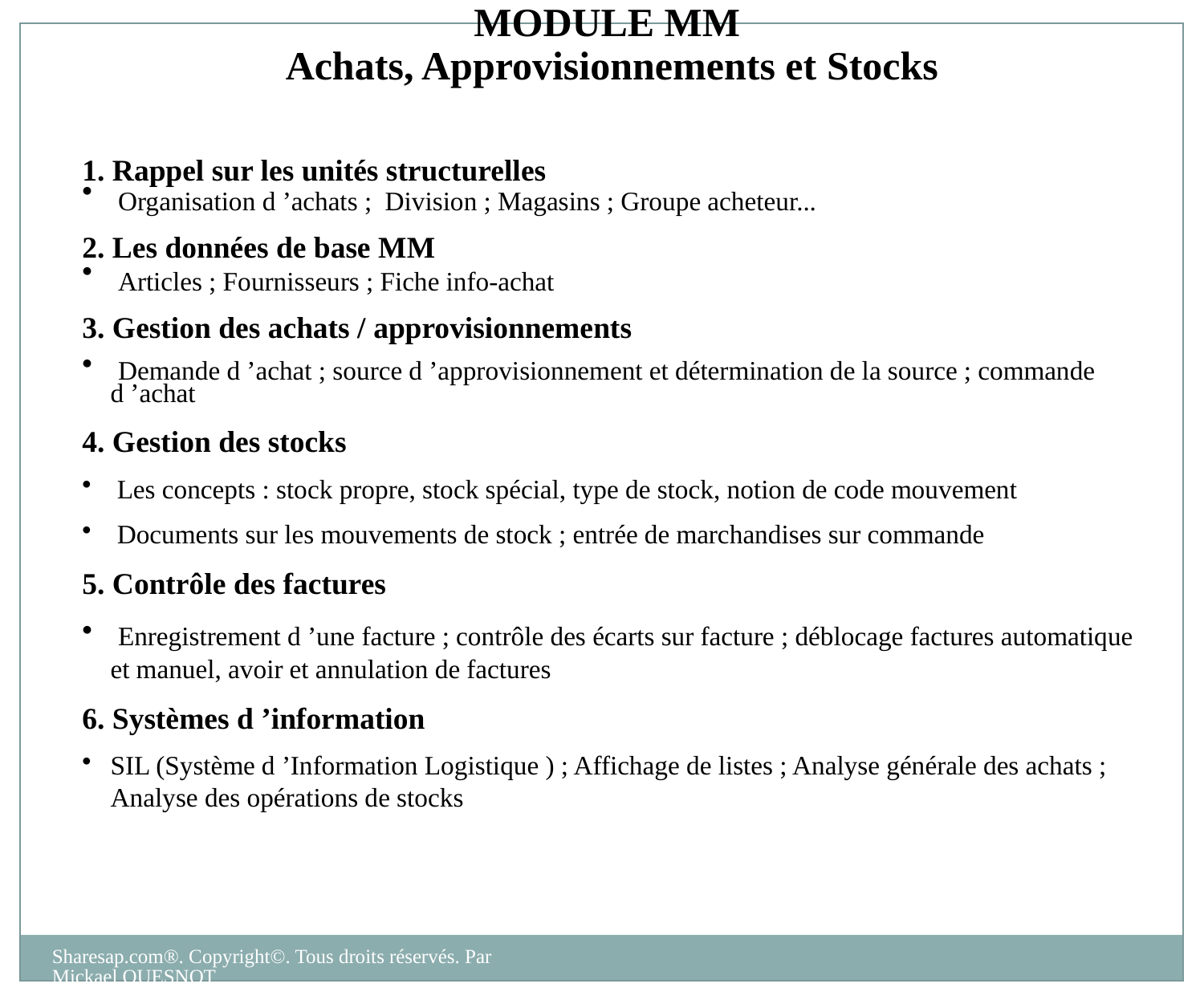

MODULE MM
Achats, Approvisionnements et Stocks

1. Rappel sur les unités structurelles
 Organisation d ’achats ;  Division ; Magasins ; Groupe acheteur...
2. Les données de base MM
 Articles ; Fournisseurs ; Fiche info-achat
3. Gestion des achats / approvisionnements
 Demande d ’achat ; source d ’approvisionnement et détermination de la source ; commande d ’achat
4. Gestion des stocks
 Les concepts : stock propre, stock spécial, type de stock, notion de code mouvement
 Documents sur les mouvements de stock ; entrée de marchandises sur commande
5. Contrôle des factures
 Enregistrement d ’une facture ; contrôle des écarts sur facture ; déblocage factures automatique et manuel, avoir et annulation de factures
6. Systèmes d ’information
SIL (Système d ’Information Logistique ) ; Affichage de listes ; Analyse générale des achats ; Analyse des opérations de stocks

Sharesap.com®. Copyright©. Tous droits réservés. Par Mickael QUESNOT